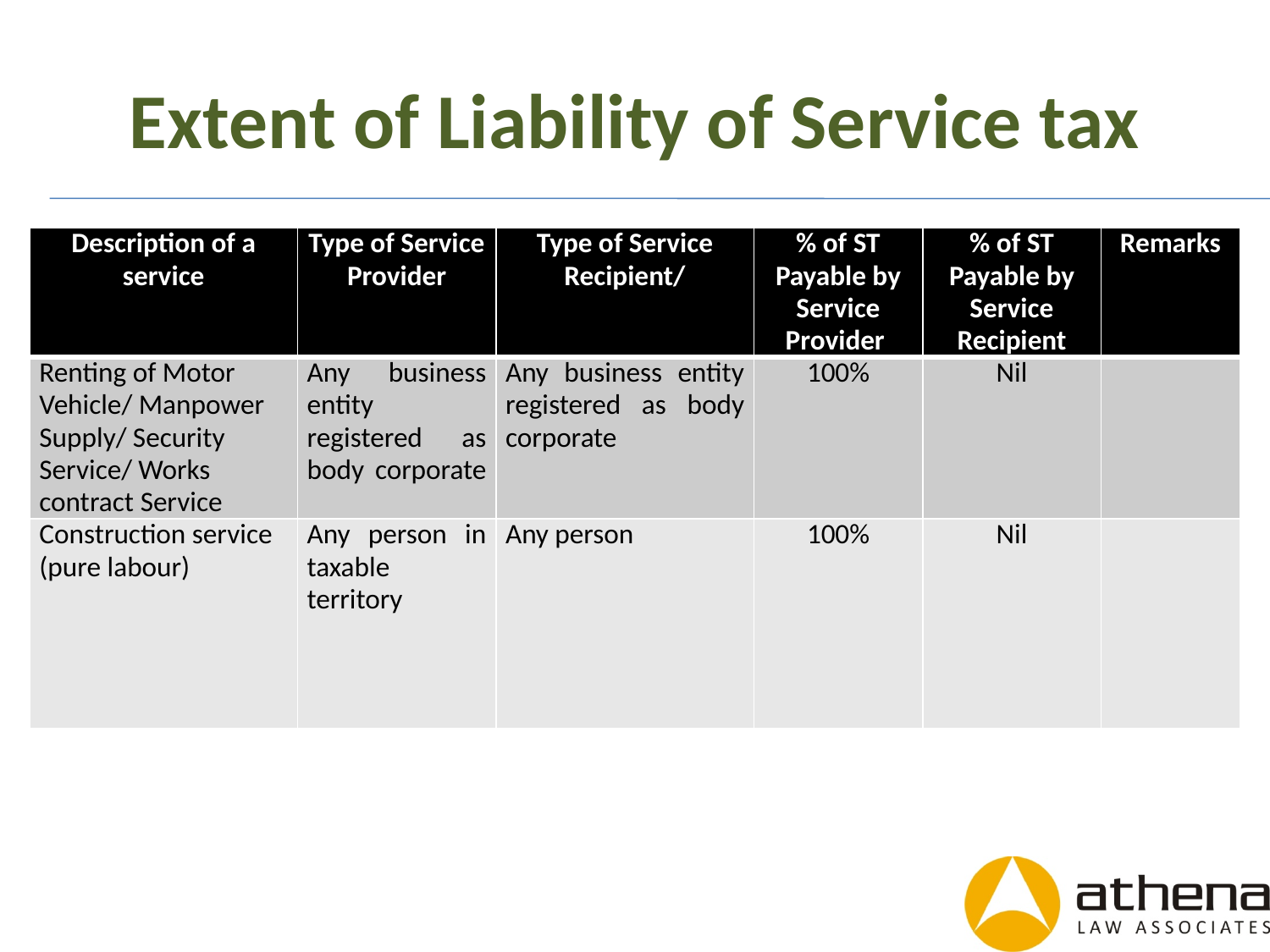

# Extent of Liability of Service tax

| Description of a service | Type of Service Provider | Type of Service Recipient/ | % of ST Payable by Service Provider | % of ST Payable by Service Recipient | Remarks |
| --- | --- | --- | --- | --- | --- |
| Renting of Motor Vehicle/ Manpower Supply/ Security Service/ Works contract Service | Any business entity registered as body corporate | Any business entity registered as body corporate | 100% | Nil |  |
| Construction service (pure labour) | Any person in taxable territory | Any person | 100% | Nil |  |